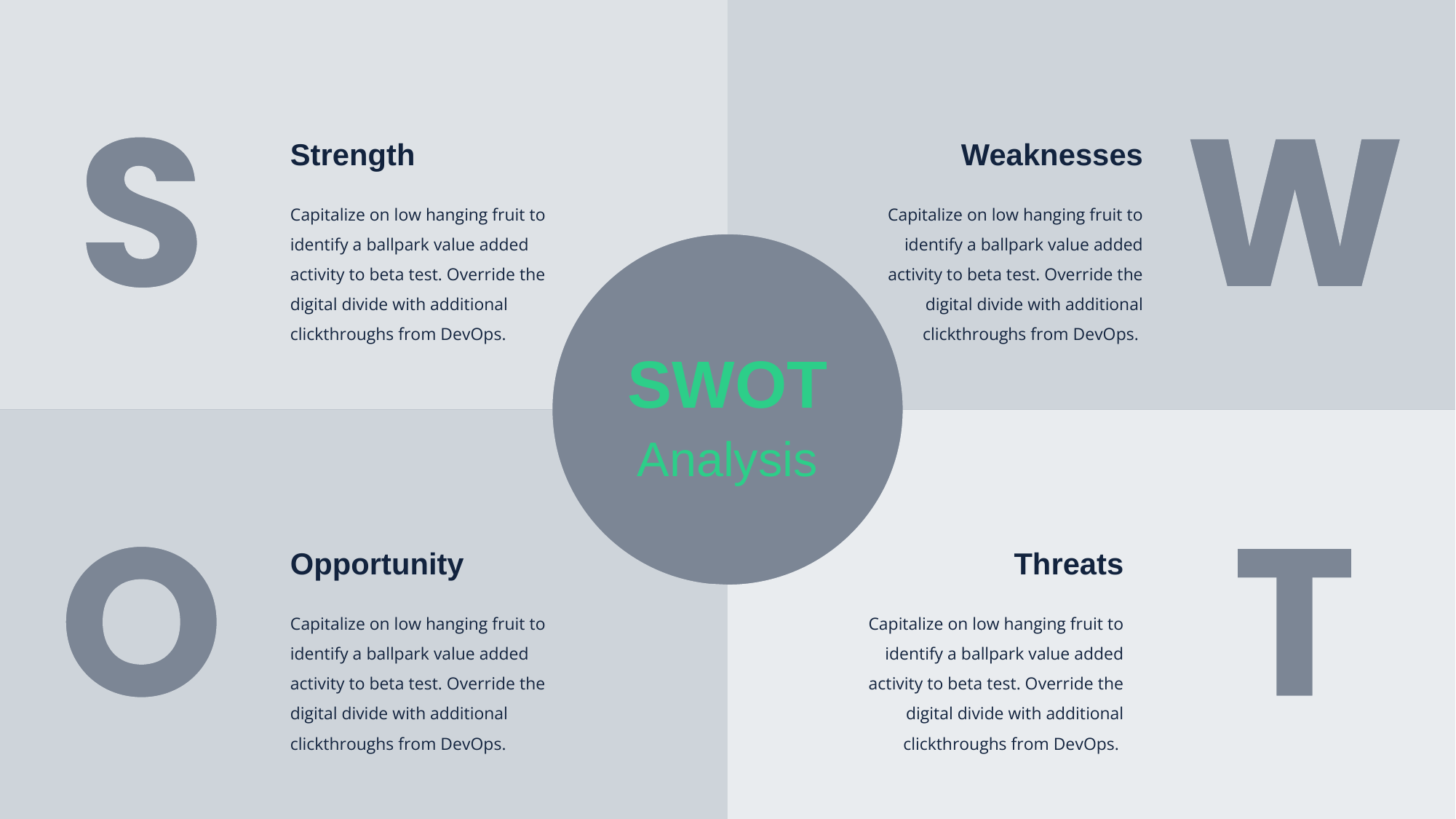

Strength
Capitalize on low hanging fruit to identify a ballpark value added activity to beta test. Override the digital divide with additional clickthroughs from DevOps.

Weaknesses
Capitalize on low hanging fruit to identify a ballpark value added activity to beta test. Override the digital divide with additional clickthroughs from DevOps.

SWOT

Opportunity
Capitalize on low hanging fruit to identify a ballpark value added activity to beta test. Override the digital divide with additional clickthroughs from DevOps.

Threats
Capitalize on low hanging fruit to identify a ballpark value added activity to beta test. Override the digital divide with additional clickthroughs from DevOps.
Analysis